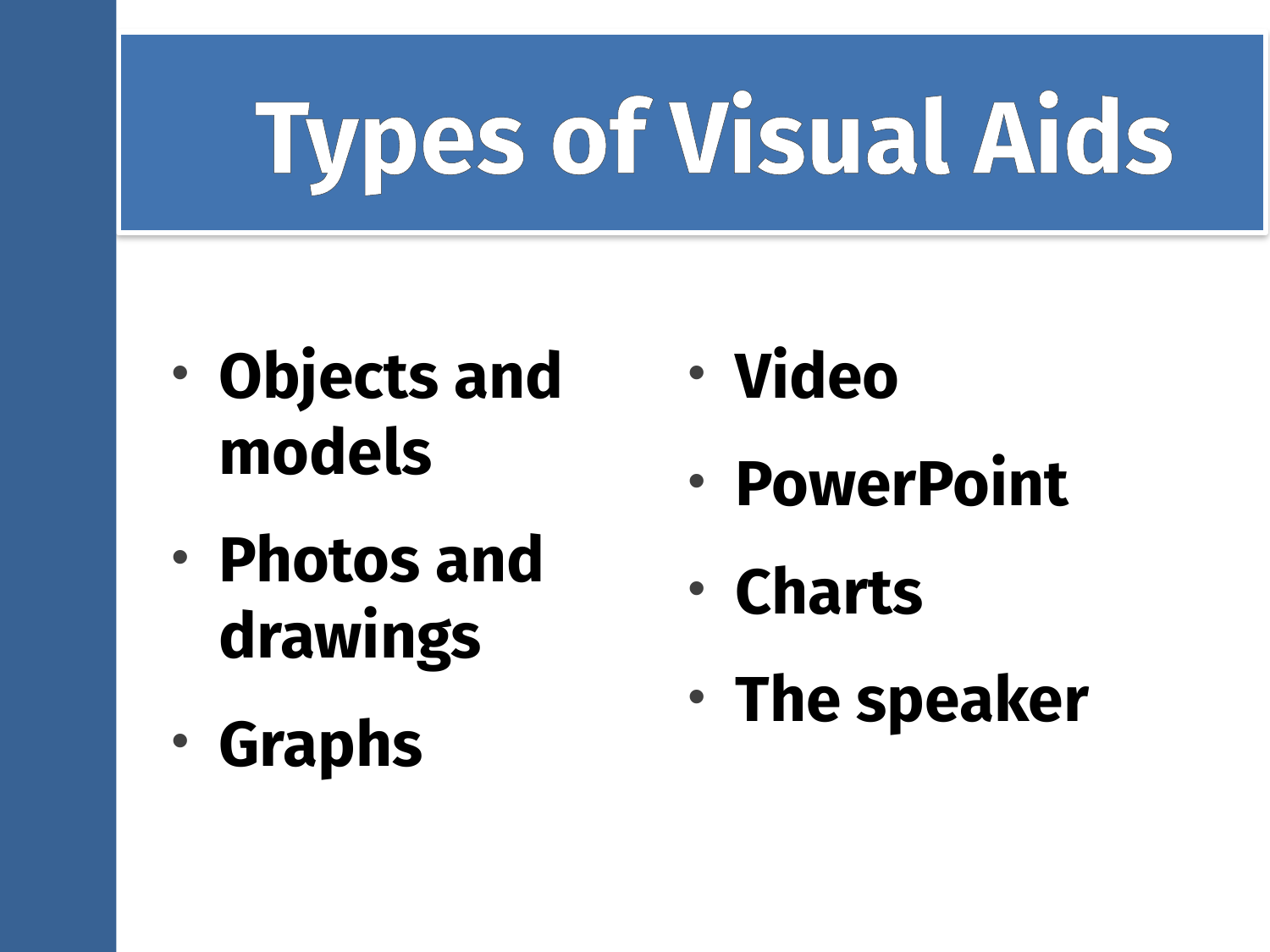

# Types of Visual Aids
Objects and models
Photos and drawings
Graphs

Video
PowerPoint
Charts
The speaker